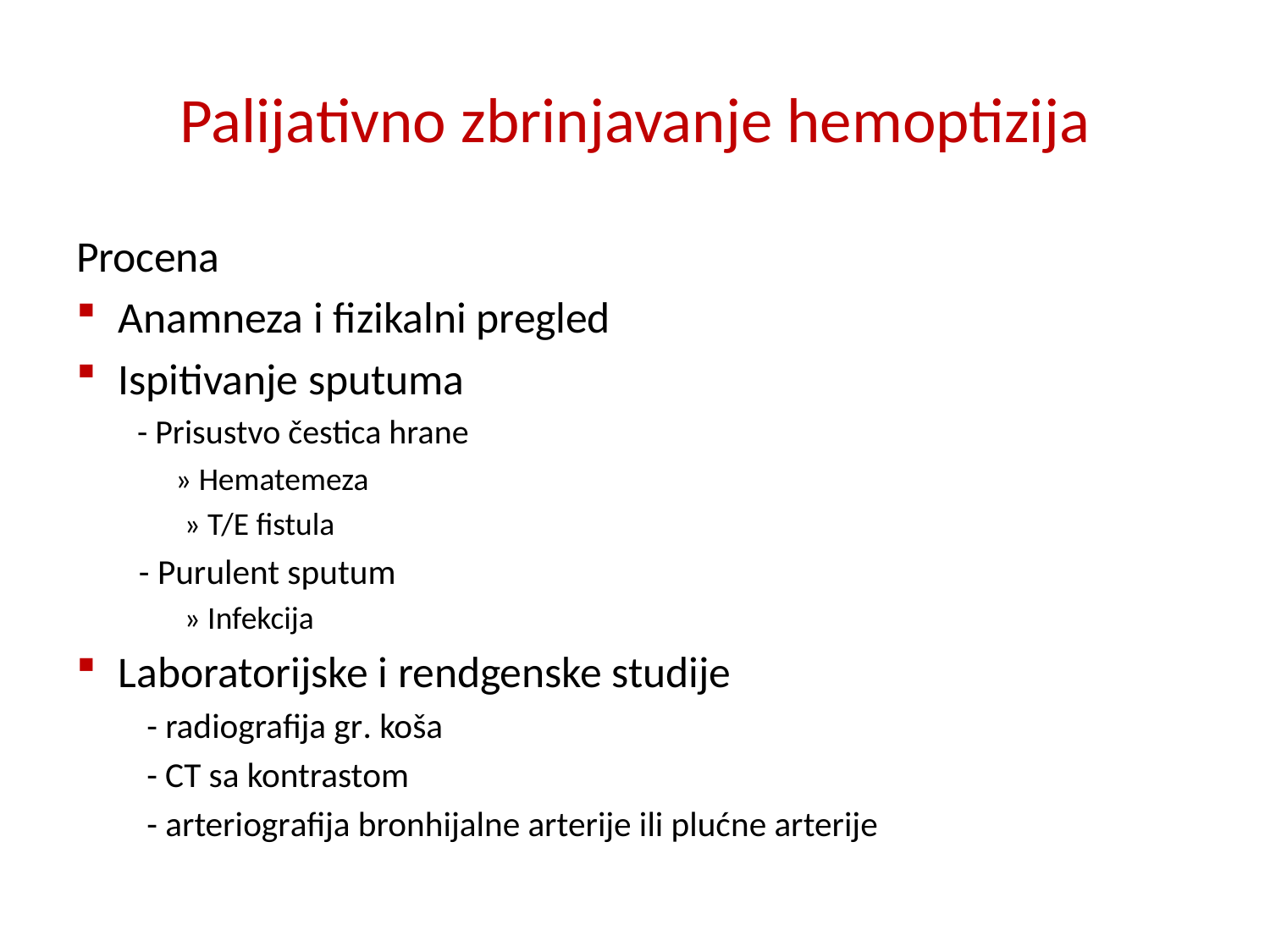

# Palijativno zbrinjavanje hemoptizija
Procena
Anamneza i fizikalni pregled
Ispitivanje sputuma
        - Prisustvo čestica hrane
             » Hematemeza
               » T/E fistula
        - Purulent sputum
               » Infekcija
Laboratorijske i rendgenske studije
         - radiografija gr. koša
         - CT sa kontrastom
         - arteriografija bronhijalne arterije ili plućne arterije